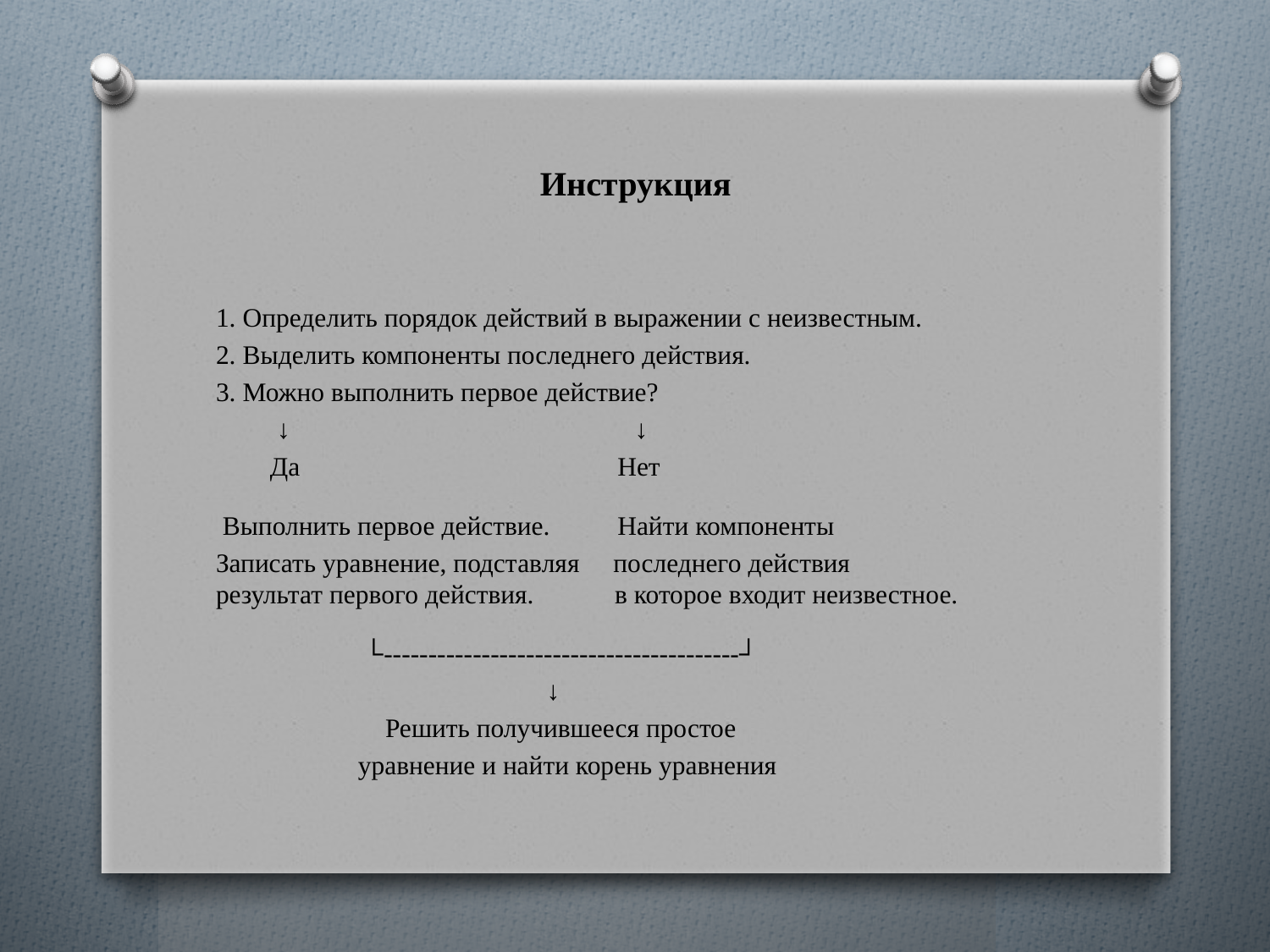

# Инструкция
1. Определить порядок действий в выражении с неизвестным.
2. Выделить компоненты последнего действия.
3. Можно выполнить первое действие?
         ↓                                                   ↓
        Да                                               Нет

 Выполнить первое действие.          Найти компоненты
Записать уравнение, подставляя     последнего действия                  результат первого действия.            в которое входит неизвестное.

                      └----------------------------------------┘
                                                 ↓
                         Решить получившееся простое
                     уравнение и найти корень уравнения